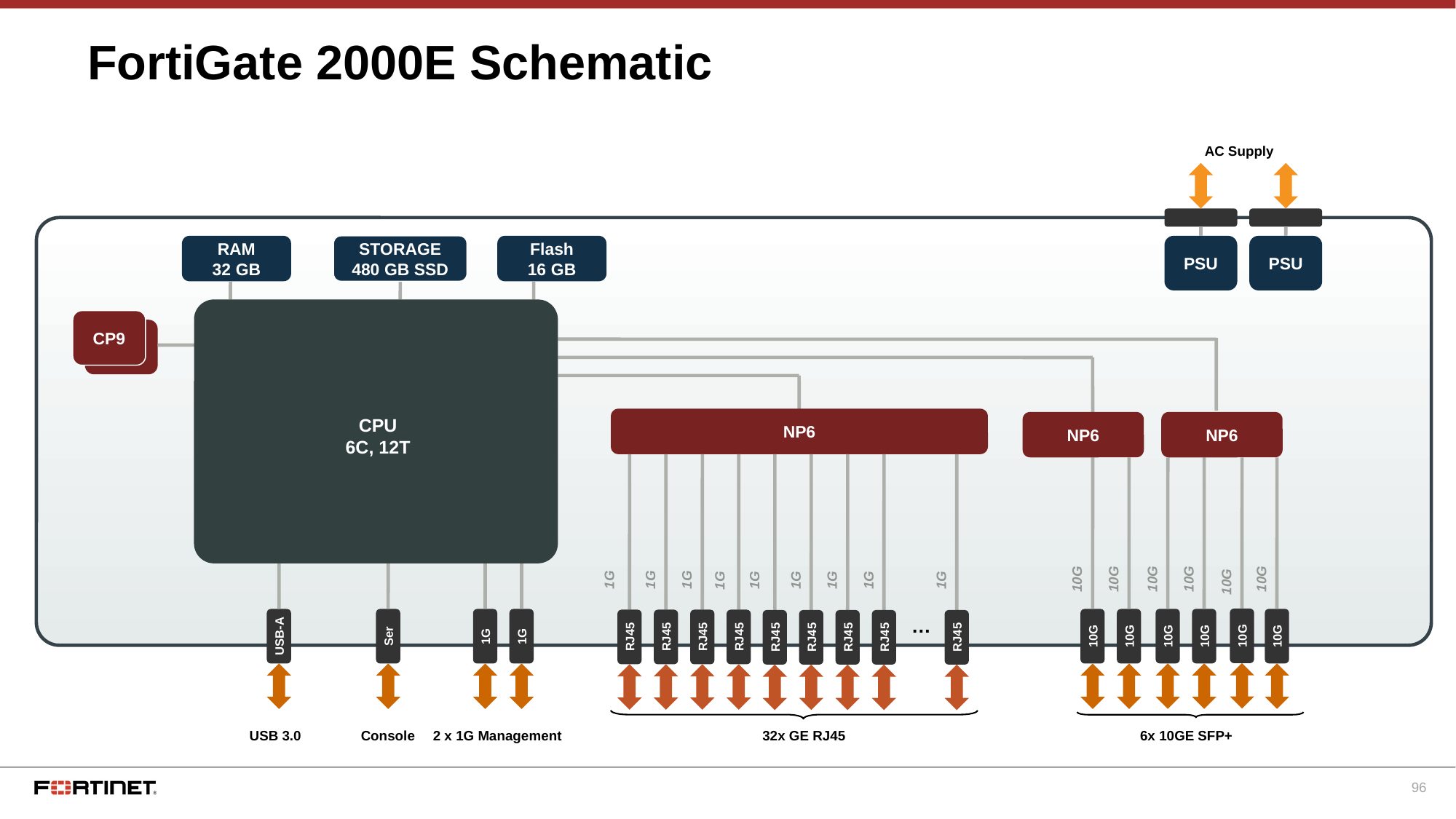

# FortiGate 2000E Schematic
AC Supply

RAM
32 GB
STORAGE 480 GB SSD
Flash
16 GB
PSU
PSU

CP9
CP8

CPU
6C, 12T
NP6
NP6
NP6

10G
10G
10G
10G
10G
1G
1G
1G
1G
1G
1G
1G
1G
1G
10G

…
10G
10G
10G
10G
USB-A
Ser
1G
1G
10G
10G
RJ45
RJ45
RJ45
RJ45
RJ45
RJ45
RJ45
RJ45
RJ45

USB 3.0
Console
2 x 1G Management
32x GE RJ45
6x 10GE SFP+